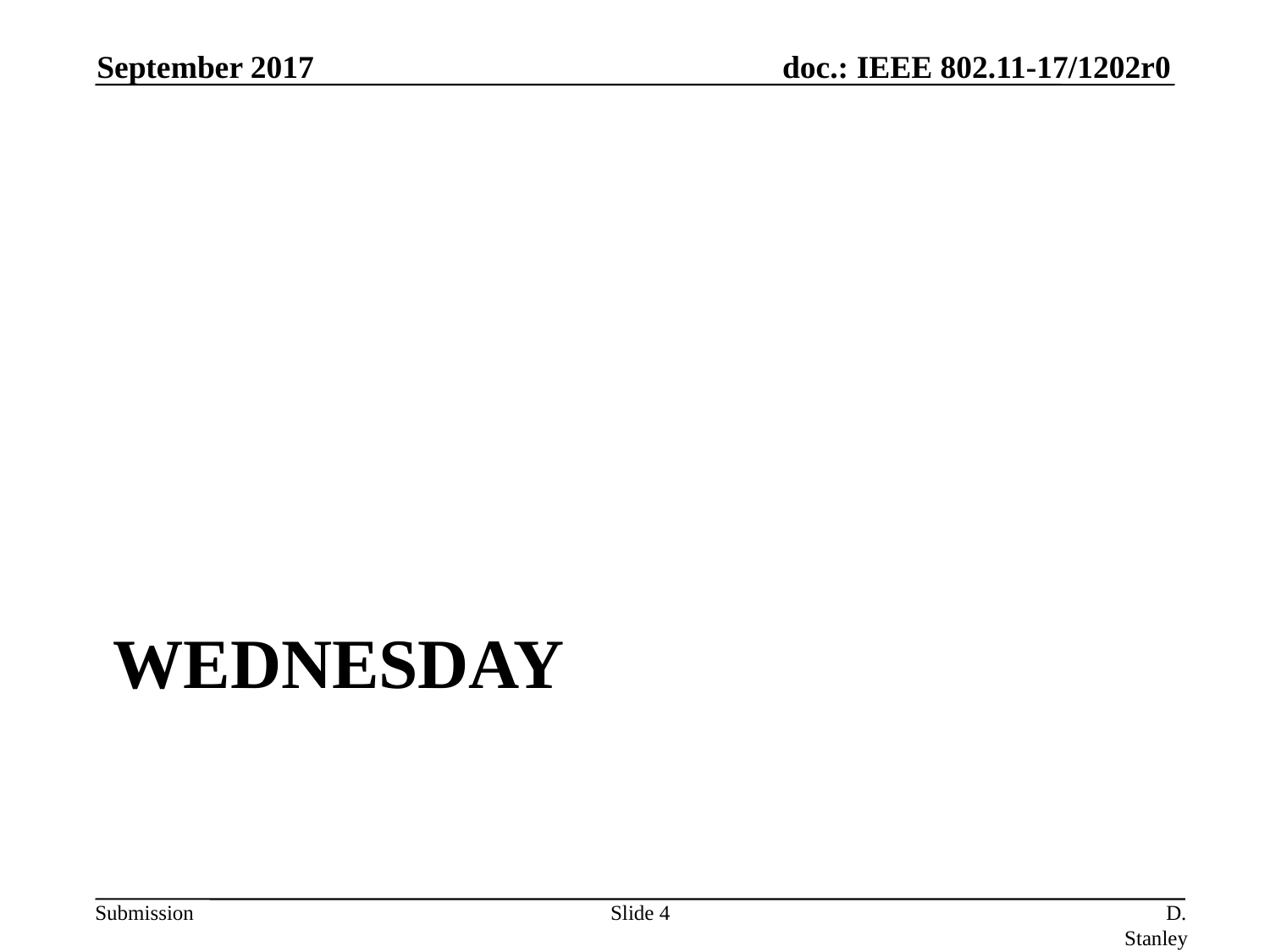

September 2017

# Wednesday
Slide 4
D. Stanley, HP Enterprise